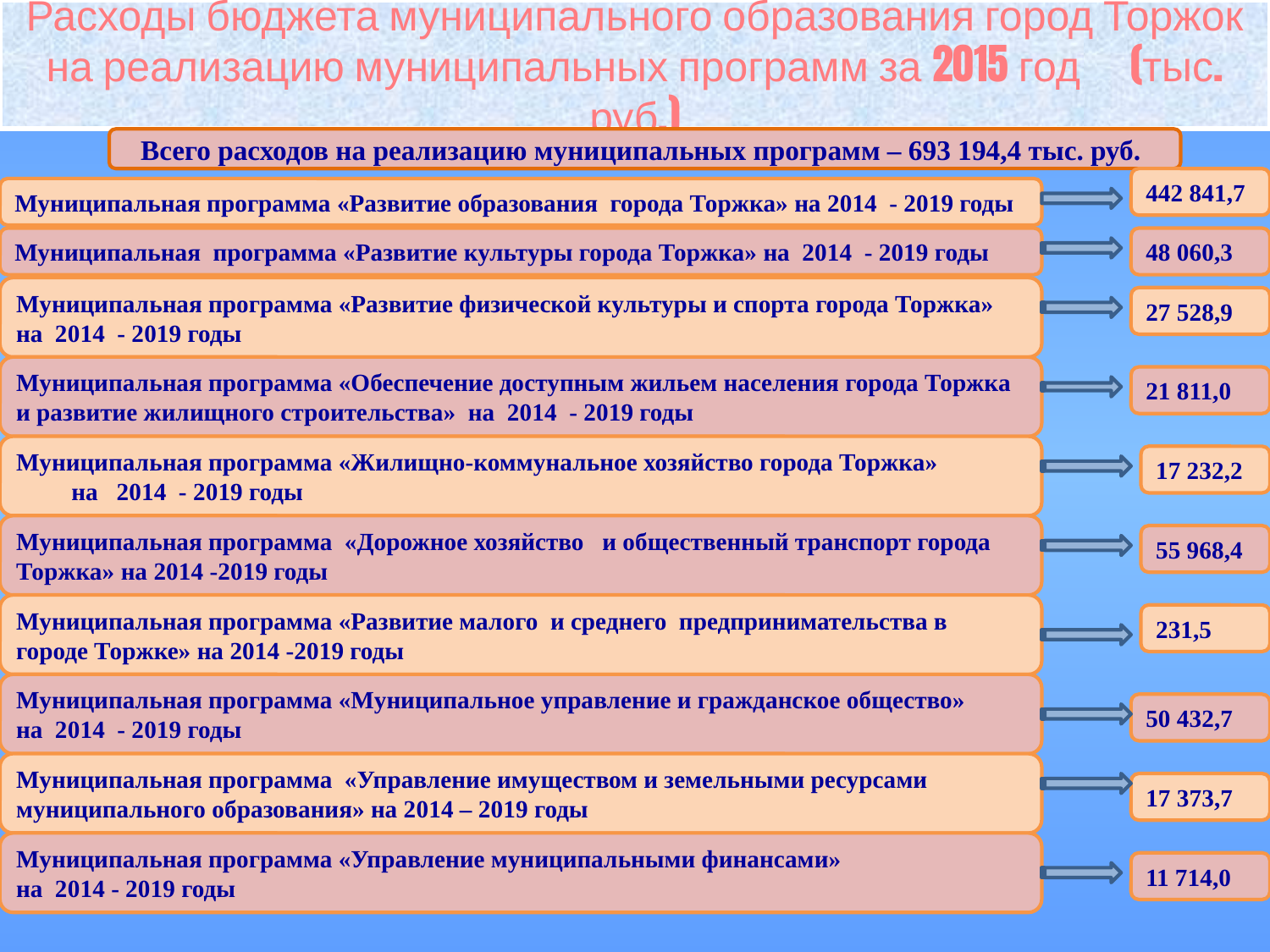

# Расходы бюджета муниципального образования город Торжок на реализацию муниципальных программ за 2015 год     (тыс. руб.)
Всего расходов на реализацию муниципальных программ – 693 194,4 тыс. руб.
442 841,7
Муниципальная программа «Развитие образования  города Торжка» на 2014  - 2019 годы

Муниципальная  программа «Развитие культуры города Торжка» на  2014  - 2019 годы
48 060,3

Муниципальная программа «Развитие физической культуры и спорта города Торжка» на  2014  - 2019 годы
27 528,9

Муниципальная программа «Обеспечение доступным жильем населения города Торжка и развитие жилищного строительства»  на  2014  - 2019 годы
21 811,0

Муниципальная программа «Жилищно-коммунальное хозяйство города Торжка»                        на   2014  - 2019 годы
17 232,2

Муниципальная программа  «Дорожное хозяйство   и общественный транспорт города Торжка» на 2014 -2019 годы
55 968,4

Муниципальная программа «Развитие малого  и среднего  предпринимательства в городе Торжке» на 2014 -2019 годы
231,5

Муниципальная программа «Муниципальное управление и гражданское общество»
на  2014  - 2019 годы
50 432,7

Муниципальная программа  «Управление имуществом и земельными ресурсами муниципального образования» на 2014 – 2019 годы

17 373,7
Муниципальная программа «Управление муниципальными финансами»
на  2014 - 2019 годы
11 714,0